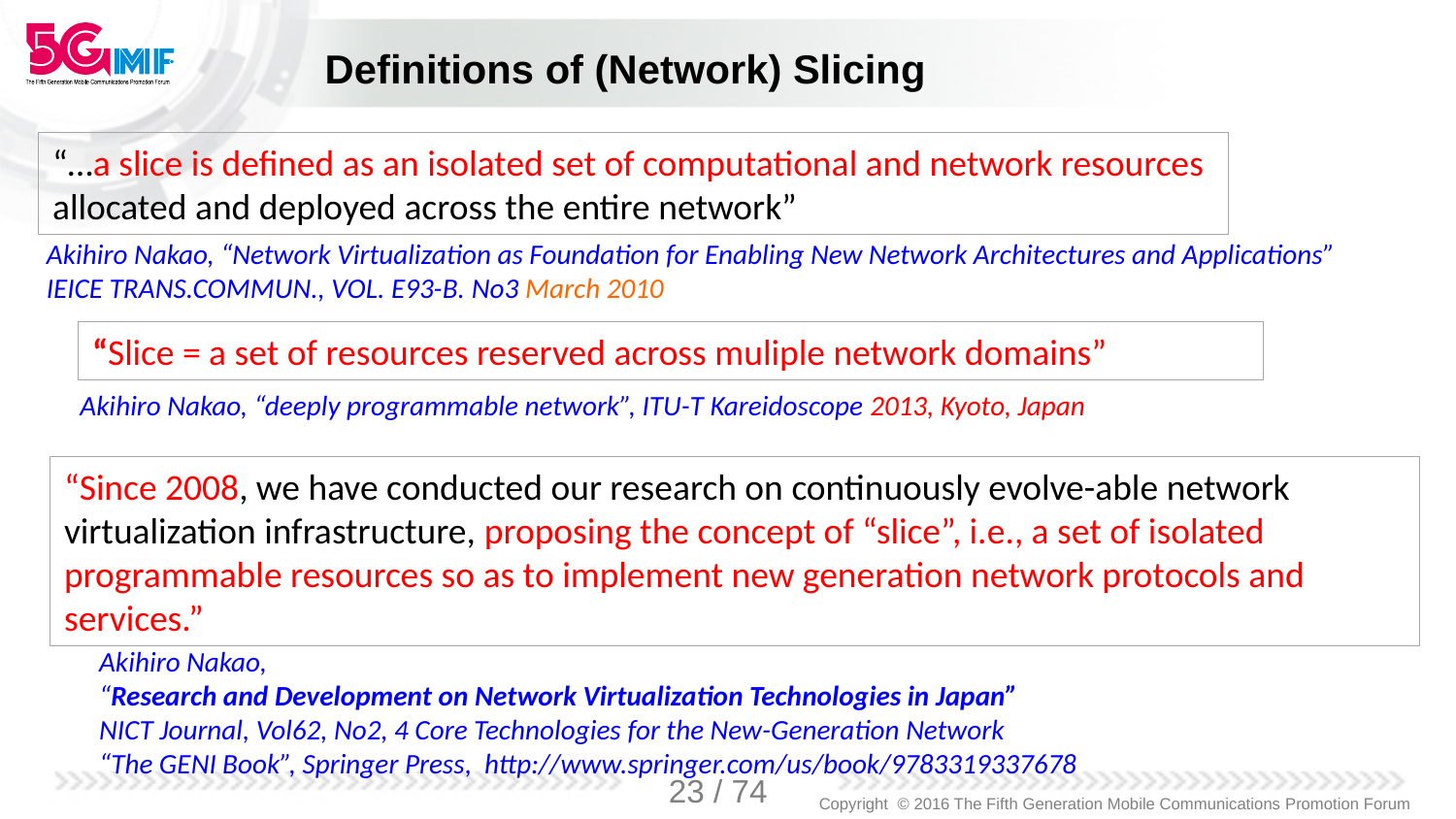

# Definitions of (Network) Slicing
“…a slice is defined as an isolated set of computational and network resources
allocated and deployed across the entire network”

Akihiro Nakao, “Network Virtualization as Foundation for Enabling New Network Architectures and Applications”
IEICE TRANS.COMMUN., VOL. E93-B. No3 March 2010
“Slice = a set of resources reserved across muliple network domains”
Akihiro Nakao, “deeply programmable network”, ITU-T Kareidoscope 2013, Kyoto, Japan
“Since 2008, we have conducted our research on continuously evolve-able network virtualization infrastructure, proposing the concept of “slice”, i.e., a set of isolated programmable resources so as to implement new generation network protocols and services.”
Akihiro Nakao,
“Research and Development on Network Virtualization Technologies in Japan”
NICT Journal, Vol62, No2, 4 Core Technologies for the New-Generation Network
“The GENI Book”, Springer Press,  http://www.springer.com/us/book/9783319337678